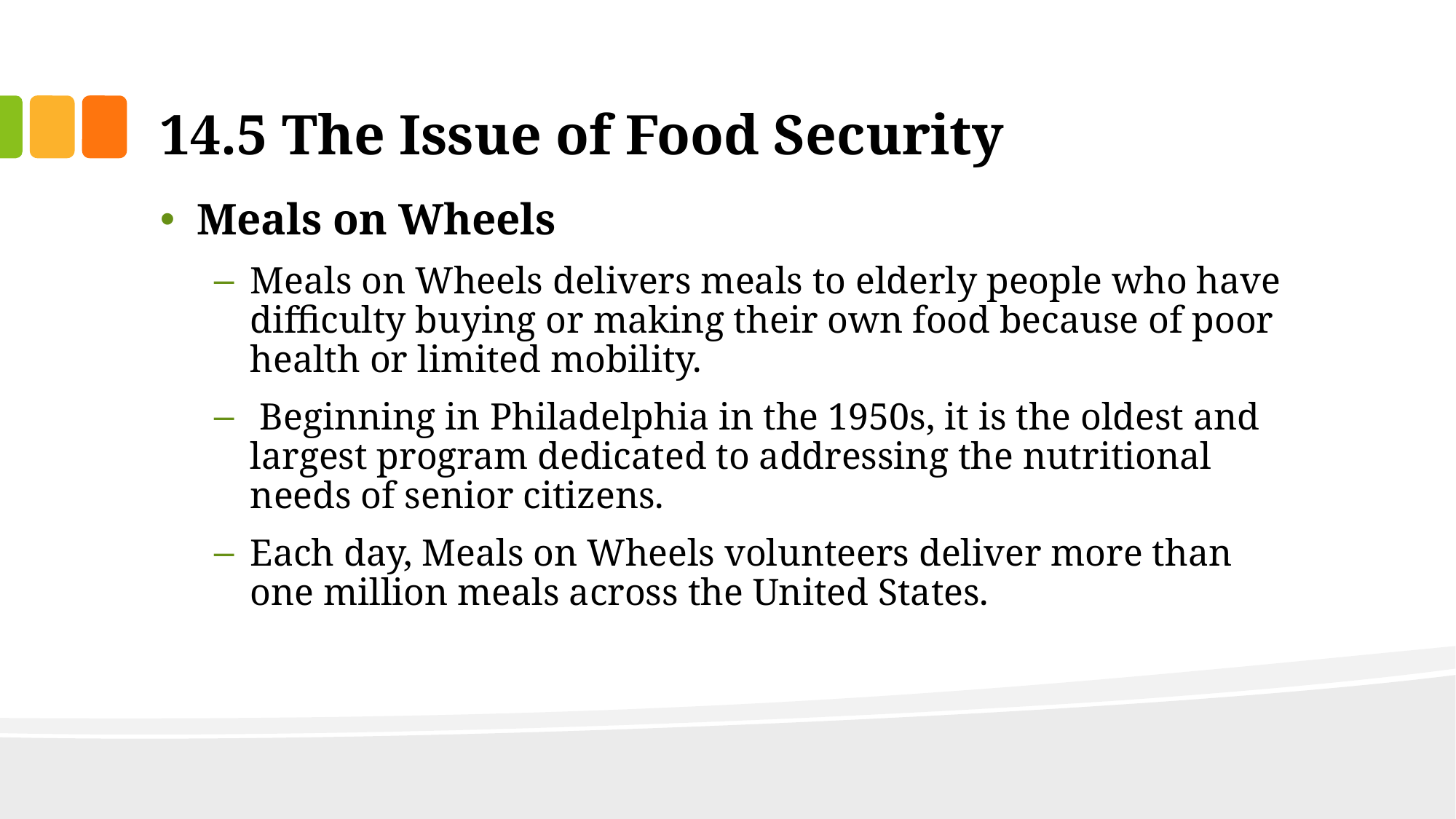

# 14.5 The Issue of Food Security
Meals on Wheels
Meals on Wheels delivers meals to elderly people who have difficulty buying or making their own food because of poor health or limited mobility.
 Beginning in Philadelphia in the 1950s, it is the oldest and largest program dedicated to addressing the nutritional needs of senior citizens.
Each day, Meals on Wheels volunteers deliver more than one million meals across the United States.